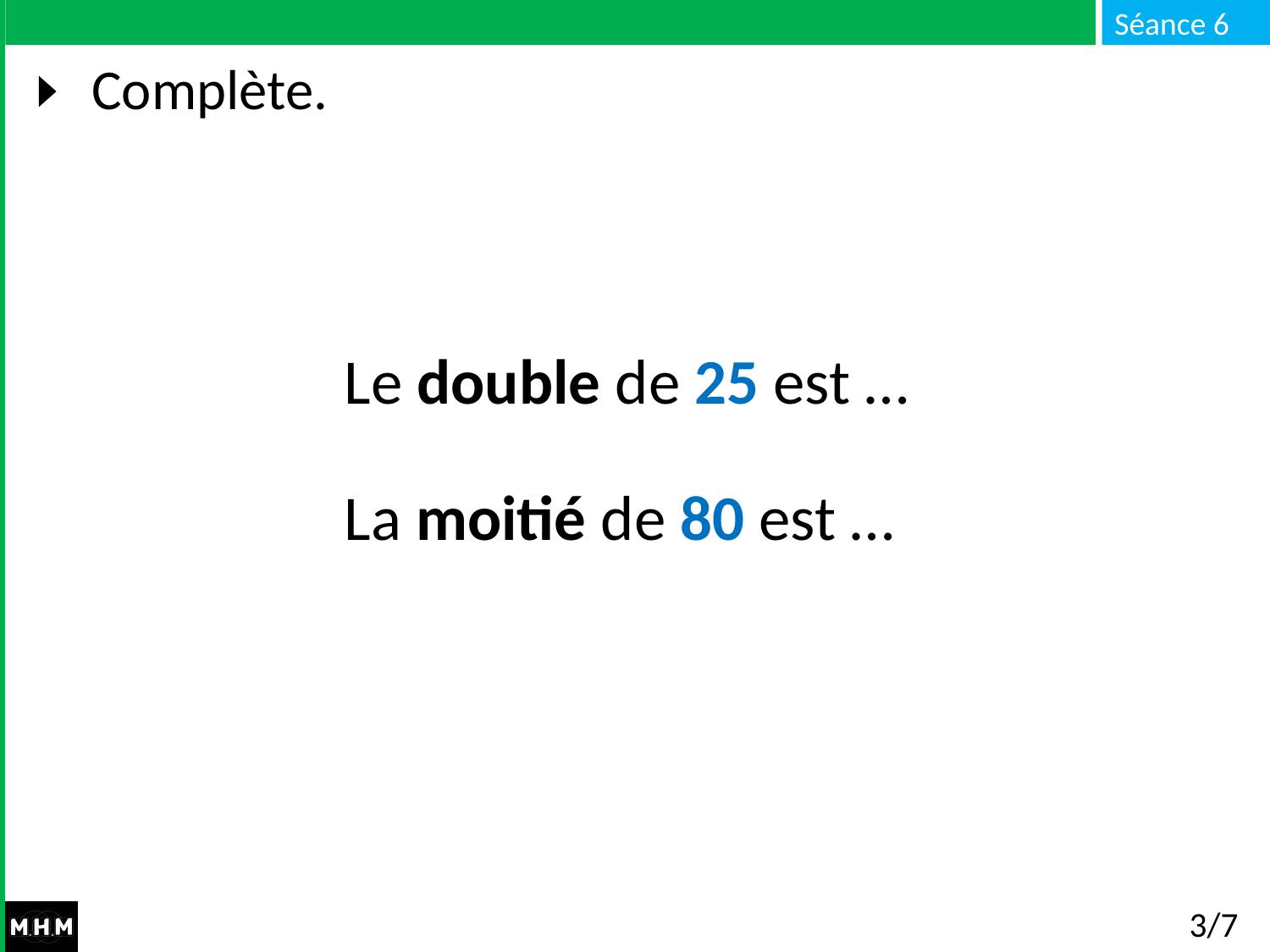

# Complète.

Le double de 25 est …

La moitié de 80 est …
3/7